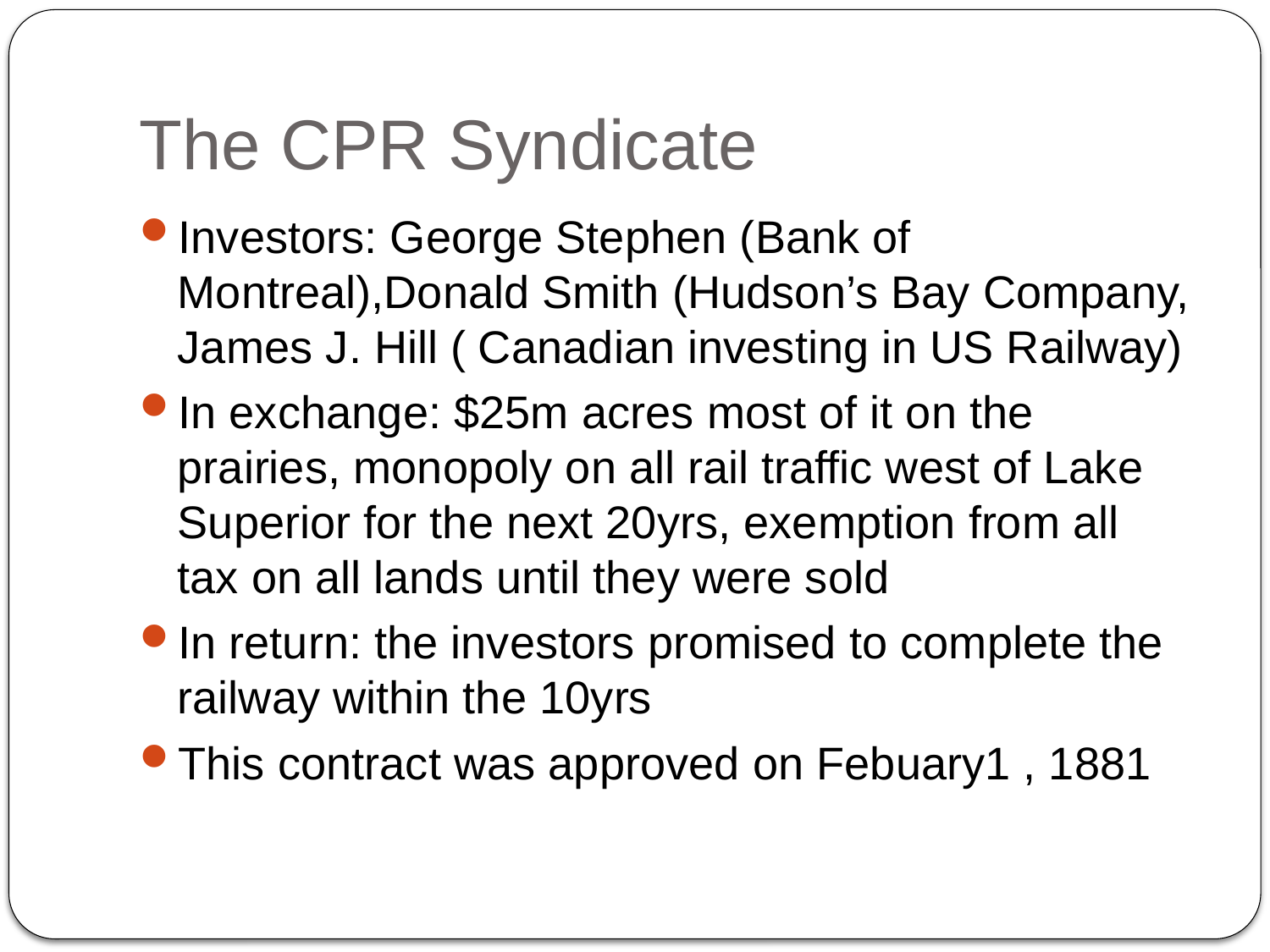

# The CPR Syndicate
Investors: George Stephen (Bank of Montreal),Donald Smith (Hudson’s Bay Company, James J. Hill ( Canadian investing in US Railway)
In exchange: $25m acres most of it on the prairies, monopoly on all rail traffic west of Lake Superior for the next 20yrs, exemption from all tax on all lands until they were sold
In return: the investors promised to complete the railway within the 10yrs
This contract was approved on Febuary1 , 1881